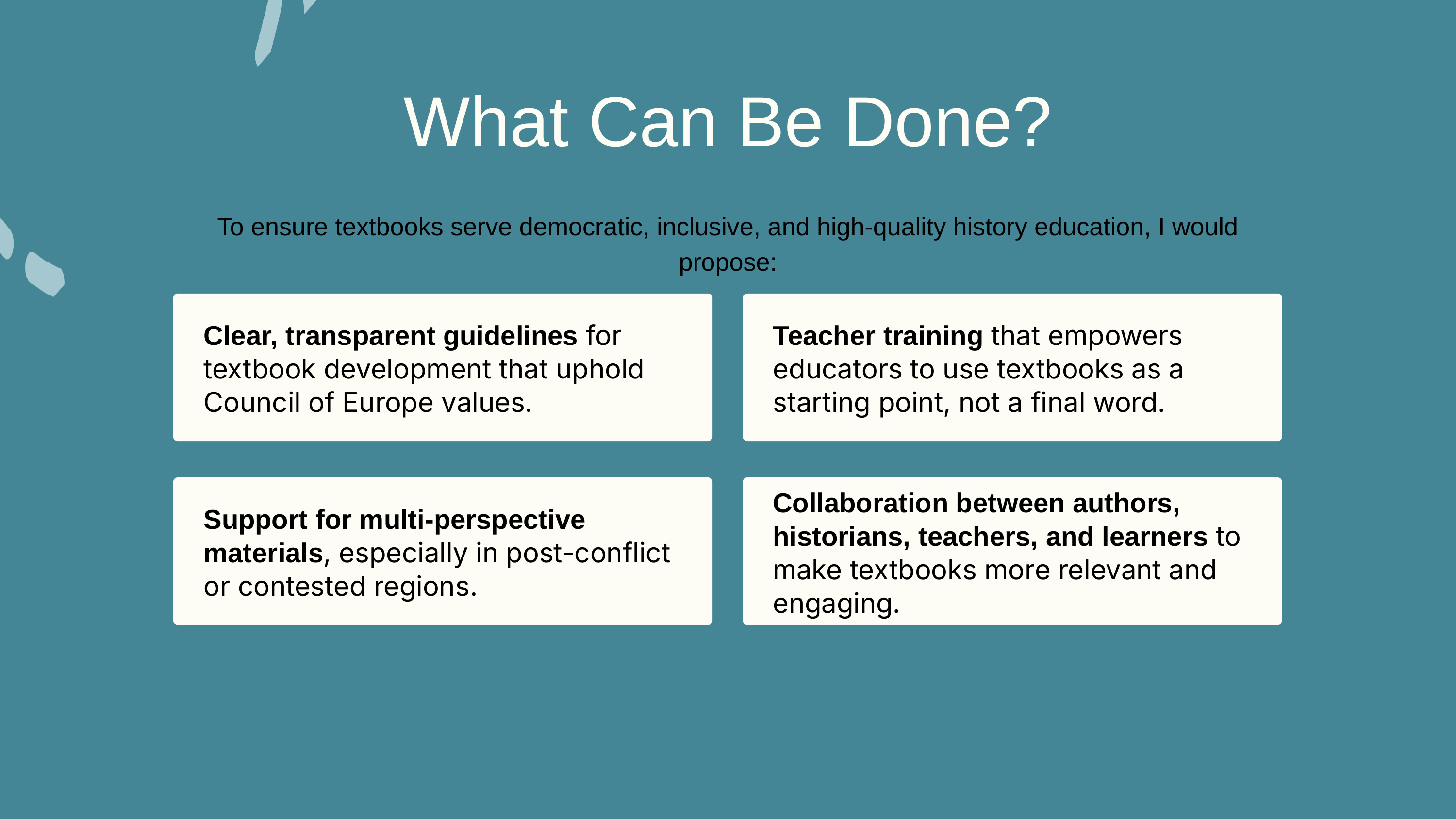

What Can Be Done?
To ensure textbooks serve democratic, inclusive, and high-quality history education, I would propose:

Clear, transparent guidelines for textbook development that uphold Council of Europe values.
Teacher training that empowers educators to use textbooks as a starting point, not a final word.

Collaboration between authors, historians, teachers, and learners to make textbooks more relevant and engaging.
Support for multi-perspective materials, especially in post-conflict or contested regions.